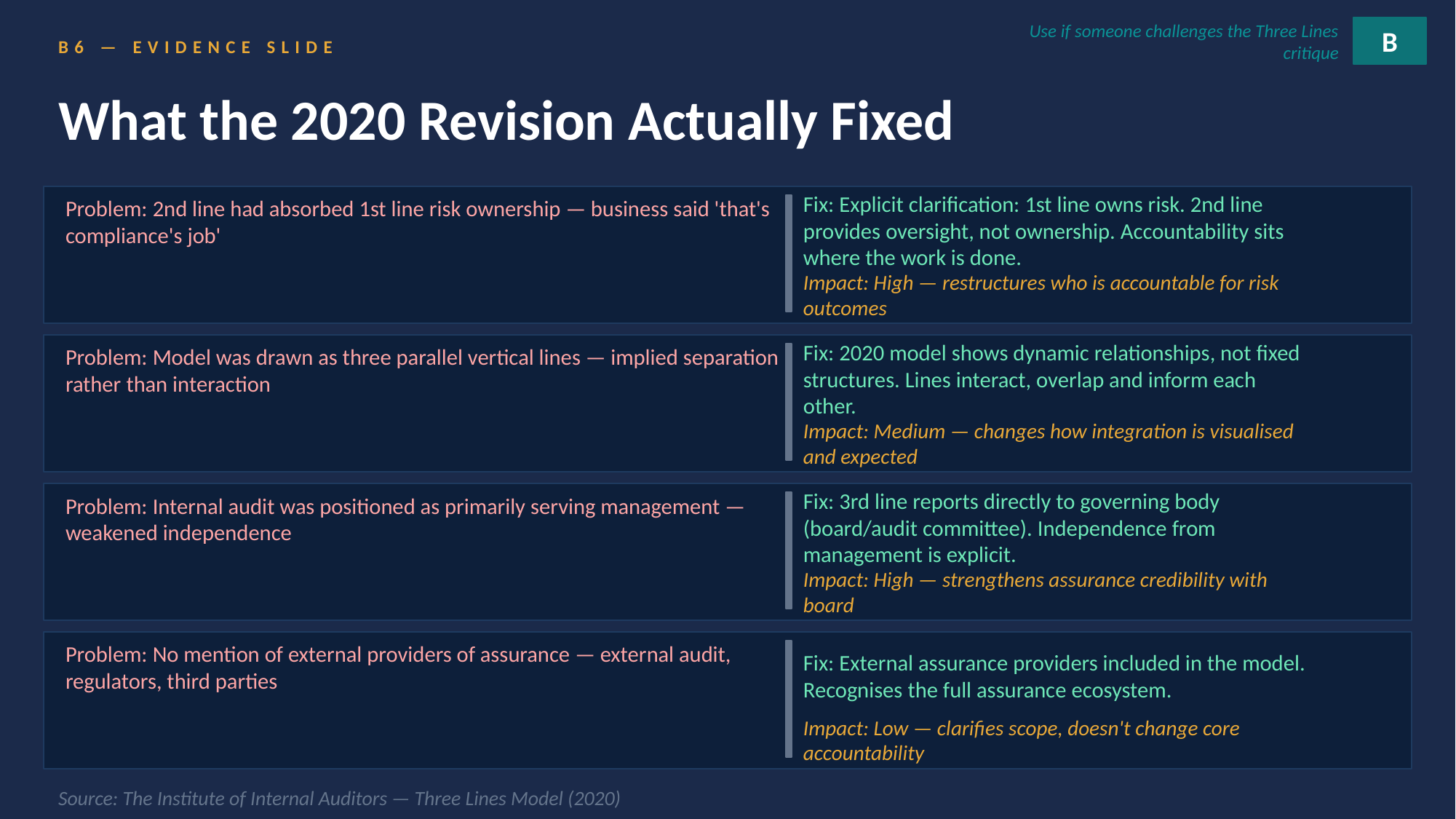

B
Use if someone challenges the Three Lines critique
B6 — EVIDENCE SLIDE
What the 2020 Revision Actually Fixed

Problem: 2nd line had absorbed 1st line risk ownership — business said 'that's compliance's job'
Fix: Explicit clarification: 1st line owns risk. 2nd line provides oversight, not ownership. Accountability sits where the work is done.

Impact: High — restructures who is accountable for risk outcomes

Problem: Model was drawn as three parallel vertical lines — implied separation rather than interaction
Fix: 2020 model shows dynamic relationships, not fixed structures. Lines interact, overlap and inform each other.

Impact: Medium — changes how integration is visualised and expected

Problem: Internal audit was positioned as primarily serving management — weakened independence
Fix: 3rd line reports directly to governing body (board/audit committee). Independence from management is explicit.

Impact: High — strengthens assurance credibility with board

Problem: No mention of external providers of assurance — external audit, regulators, third parties
Fix: External assurance providers included in the model. Recognises the full assurance ecosystem.

Impact: Low — clarifies scope, doesn't change core accountability
Source: The Institute of Internal Auditors — Three Lines Model (2020)